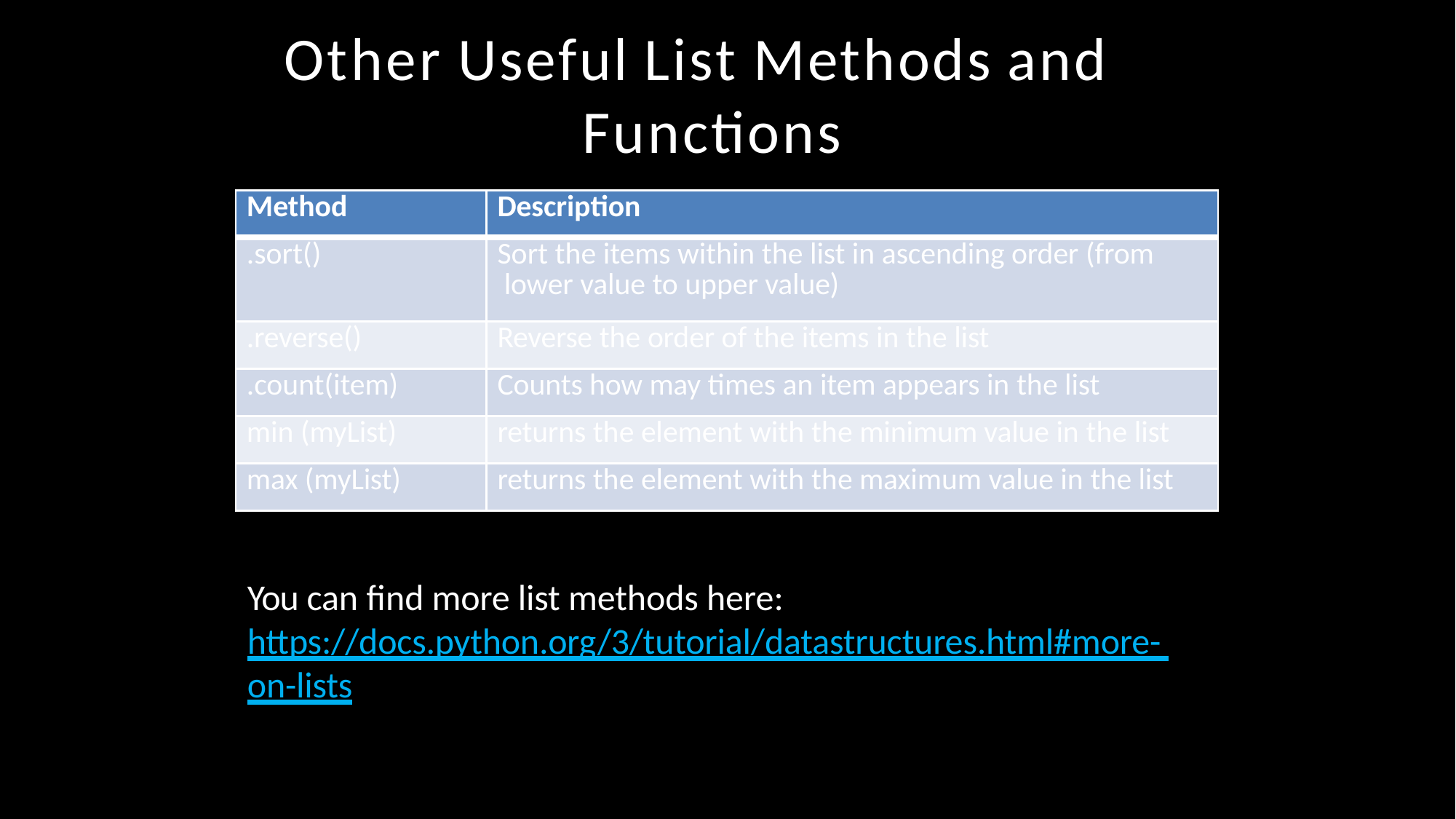

# Other Useful List Methods and  Functions
| Method | Description |
| --- | --- |
| .sort() | Sort the items within the list in ascending order (from lower value to upper value) |
| .reverse() | Reverse the order of the items in the list |
| .count(item) | Counts how may times an item appears in the list |
| min (myList) | returns the element with the minimum value in the list |
| max (myList) | returns the element with the maximum value in the list |
You can find more list methods here:  https://docs.python.org/3/tutorial/datastructures.html#more-  on-lists